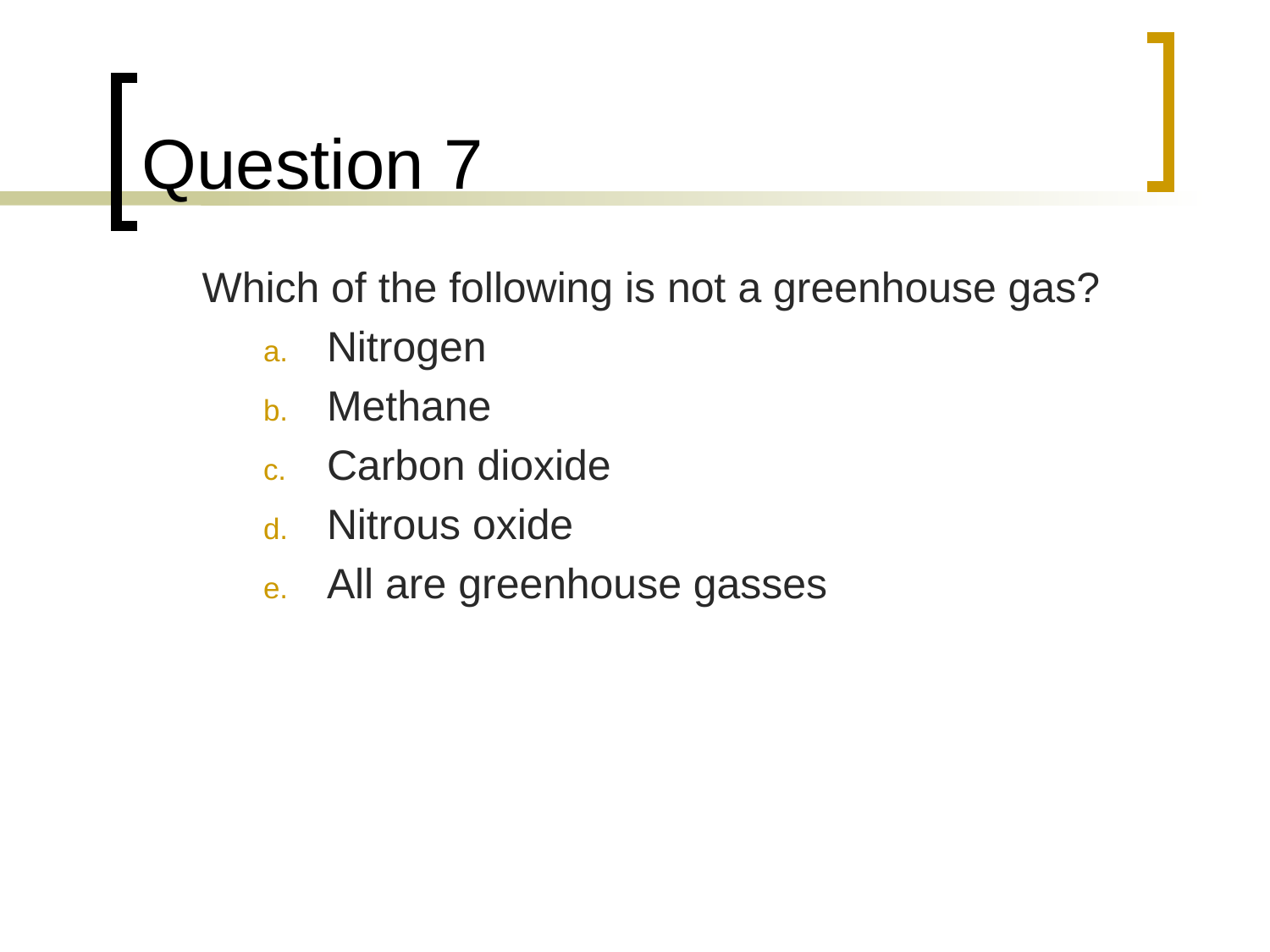

# Question 7
	Which of the following is not a greenhouse gas?
Nitrogen
Methane
Carbon dioxide
Nitrous oxide
All are greenhouse gasses